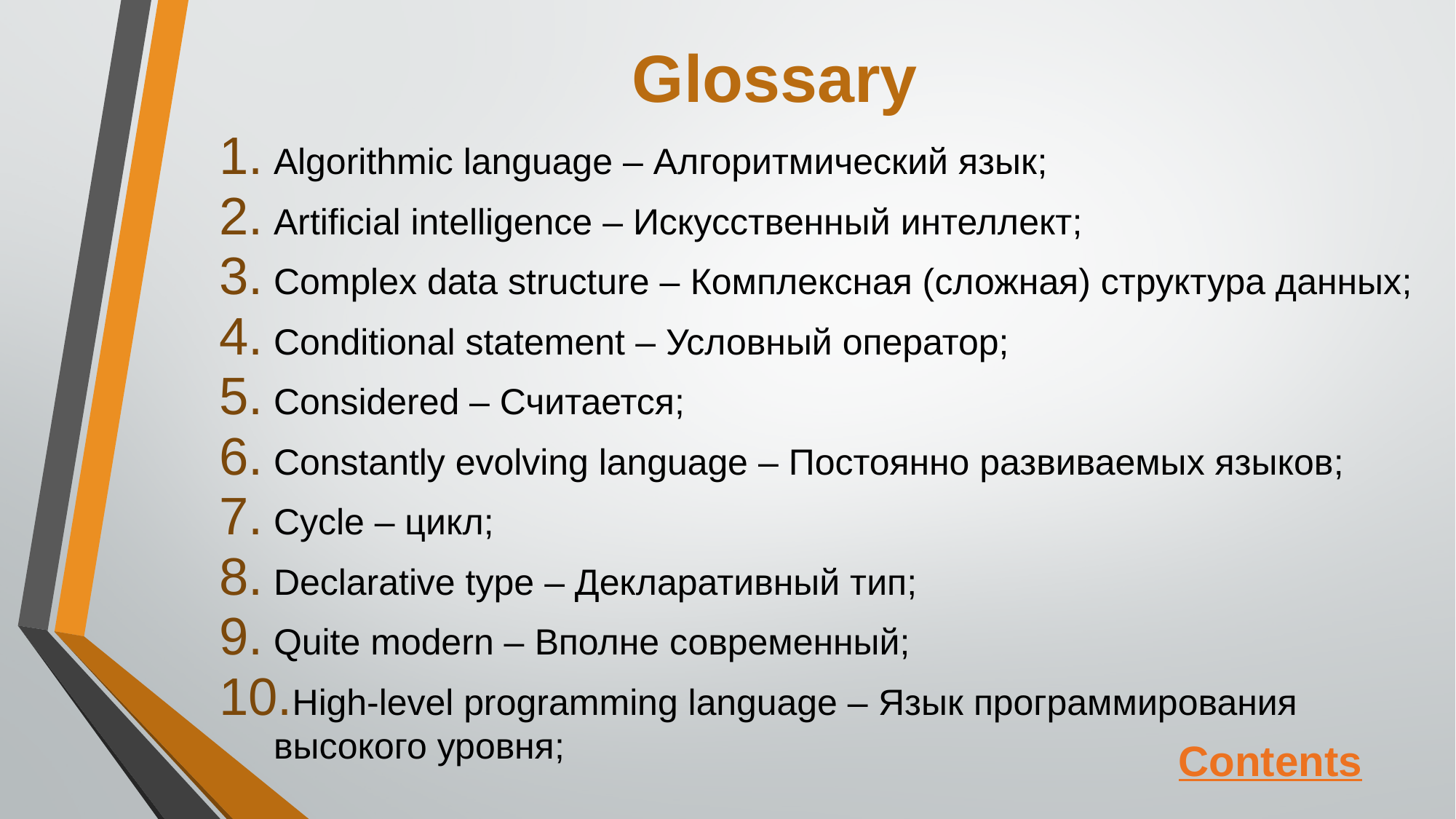

# Glossary
Algorithmic language – Алгоритмический язык;
Artificial intelligence – Искусственный интеллект;
Complex data structure – Комплексная (сложная) структура данных;
Conditional statement – Условный оператор;
Considered – Считается;
Constantly evolving language – Постоянно развиваемых языков;
Cycle – цикл;
Declarative type – Декларативный тип;
Quite modern – Вполне современный;
High-level programming language – Язык программирования высокого уровня;
Contents